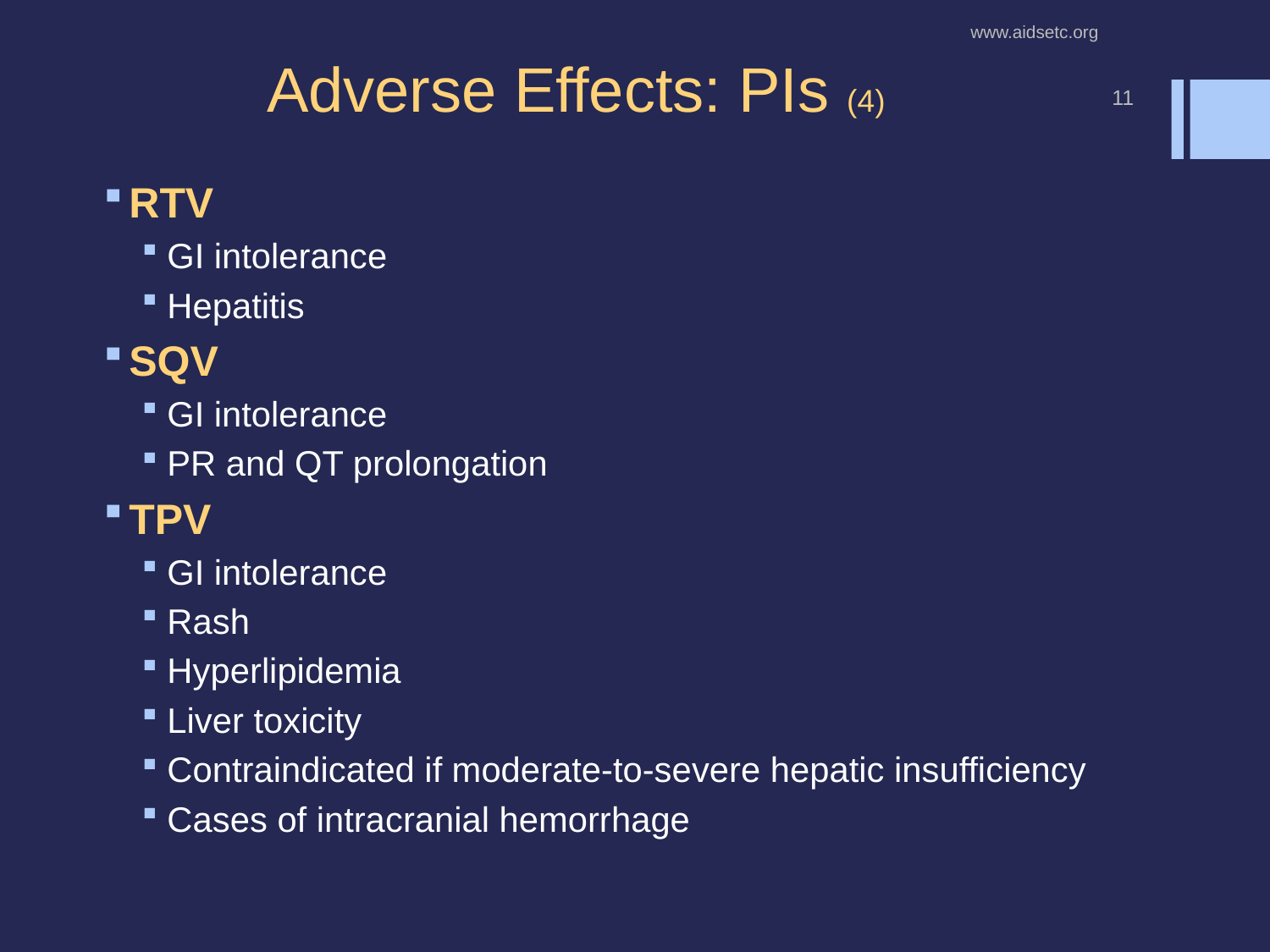

www.aidsetc.org
# Adverse Effects: PIs (4)
11
RTV
GI intolerance
Hepatitis
SQV
GI intolerance
PR and QT prolongation
TPV
GI intolerance
Rash
Hyperlipidemia
Liver toxicity
Contraindicated if moderate-to-severe hepatic insufficiency
Cases of intracranial hemorrhage